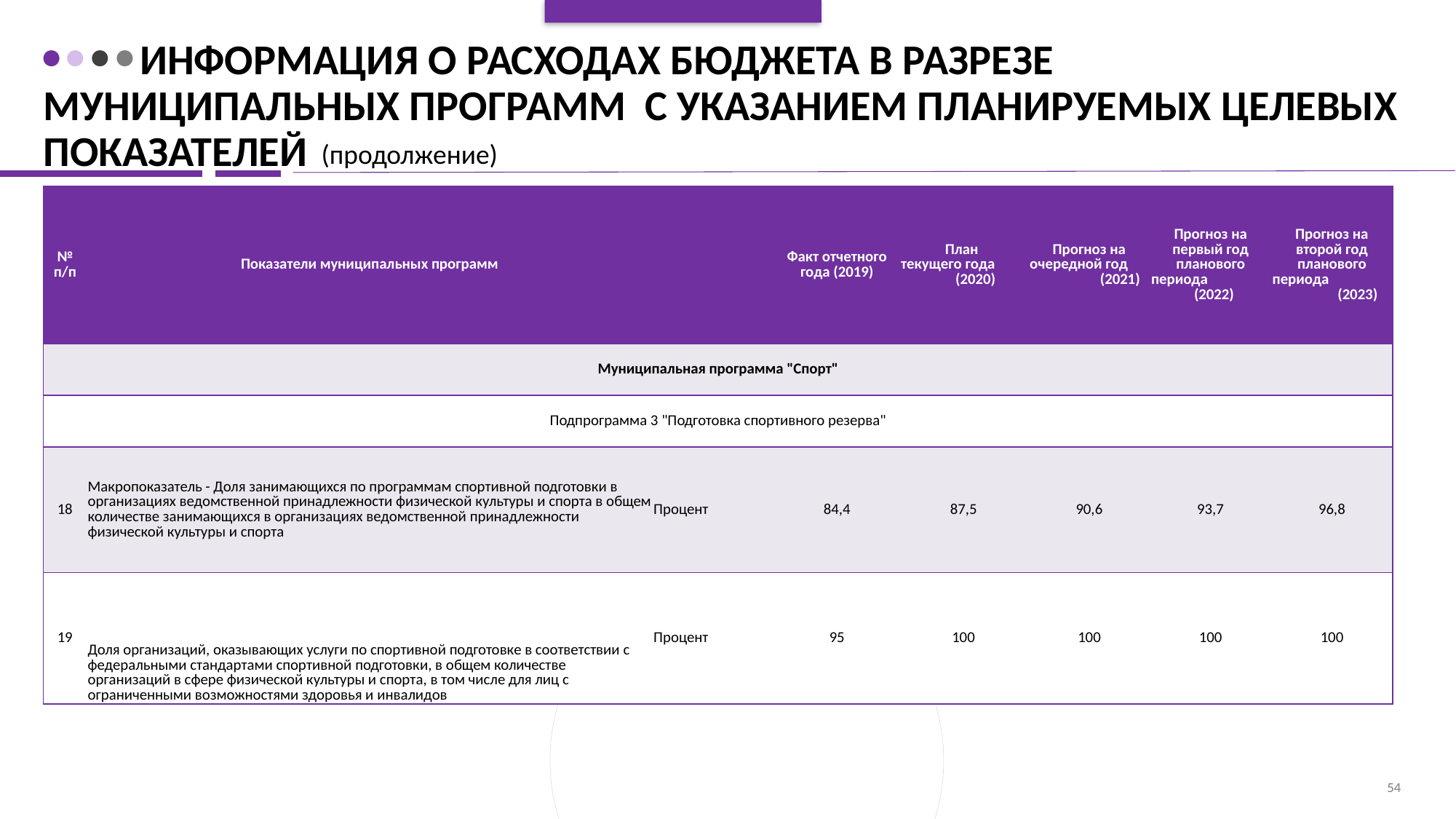

# Информация о расходах бюджета в разрезе муниципальных программ  с указанием планируемых целевых показателей
(продолжение)
| № п/п | Показатели муниципальных программ |  | Факт отчетного года (2019) | План текущего года (2020) | Прогноз на очередной год (2021) | Прогноз на первый год планового периода (2022) | Прогноз на второй год планового периода (2023) |
| --- | --- | --- | --- | --- | --- | --- | --- |
| Муниципальная программа "Спорт" |  |  |  |  |  |  |  |
| Подпрограмма 3 "Подготовка спортивного резерва" |  |  |  |  |  |  |  |
| 18 | Макропоказатель - Доля занимающихся по программам спортивной подготовки в организациях ведомственной принадлежности физической культуры и спорта в общем количестве занимающихся в организациях ведомственной принадлежности физической культуры и спорта | Процент | 84,4 | 87,5 | 90,6 | 93,7 | 96,8 |
| 19 | Доля организаций, оказывающих услуги по спортивной подготовке в соответствии с федеральными стандартами спортивной подготовки, в общем количестве организаций в сфере физической культуры и спорта, в том числе для лиц с ограниченными возможностями здоровья и инвалидов | Процент | 95 | 100 | 100 | 100 | 100 |
54